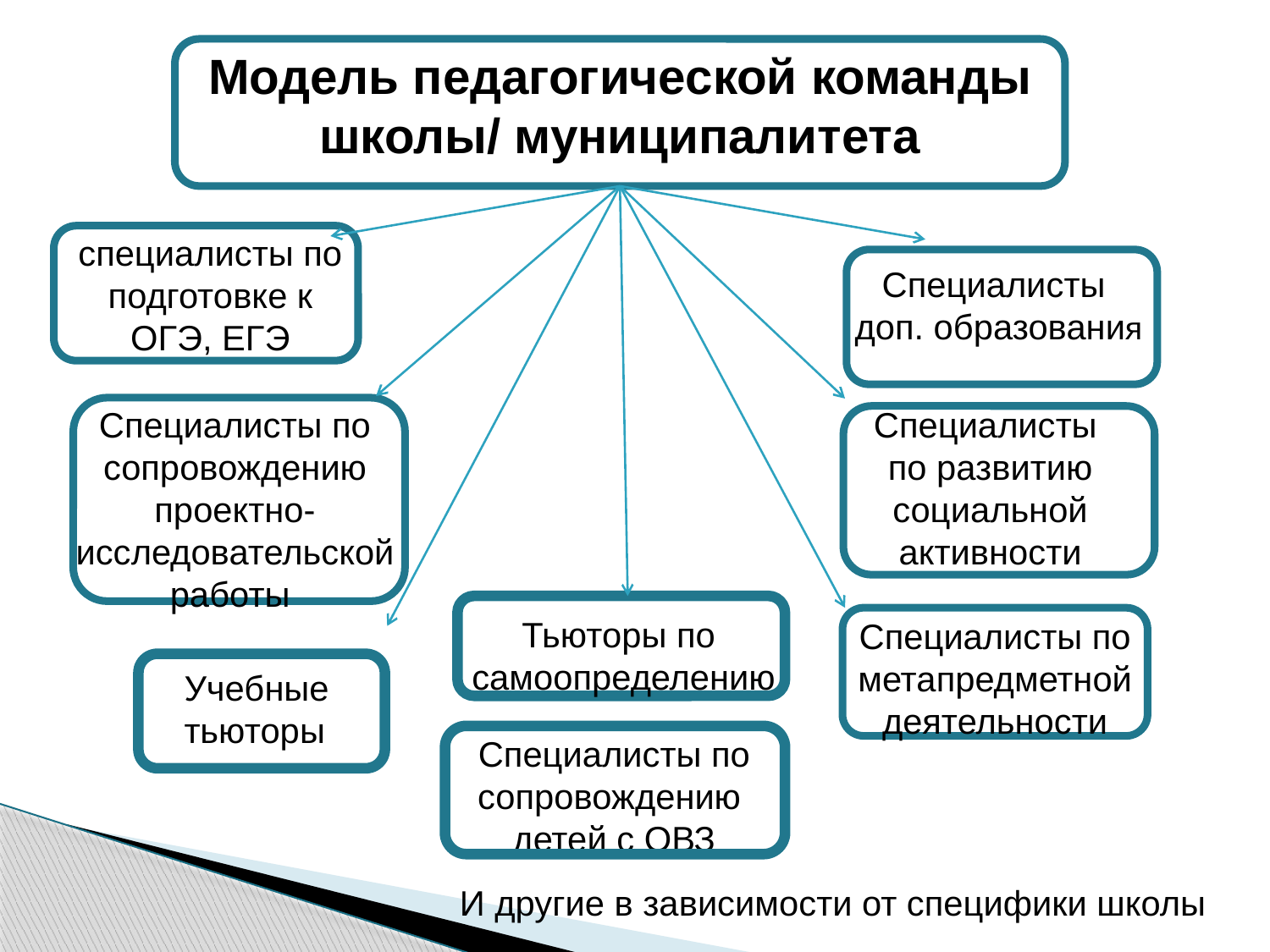

Модель педагогической команды школы/ муниципалитета

специалисты по подготовке к ОГЭ, ЕГЭ

Специалисты
доп. образования
Специалисты по сопровождению проектно-исследовательской работы
Специалисты
по развитию социальной активности

Тьюторы по
самоопределению
Специалисты по метапредметной деятельности

Учебные
тьюторы
Специалисты по сопровождению
детей с ОВЗ

И другие в зависимости от специфики школы